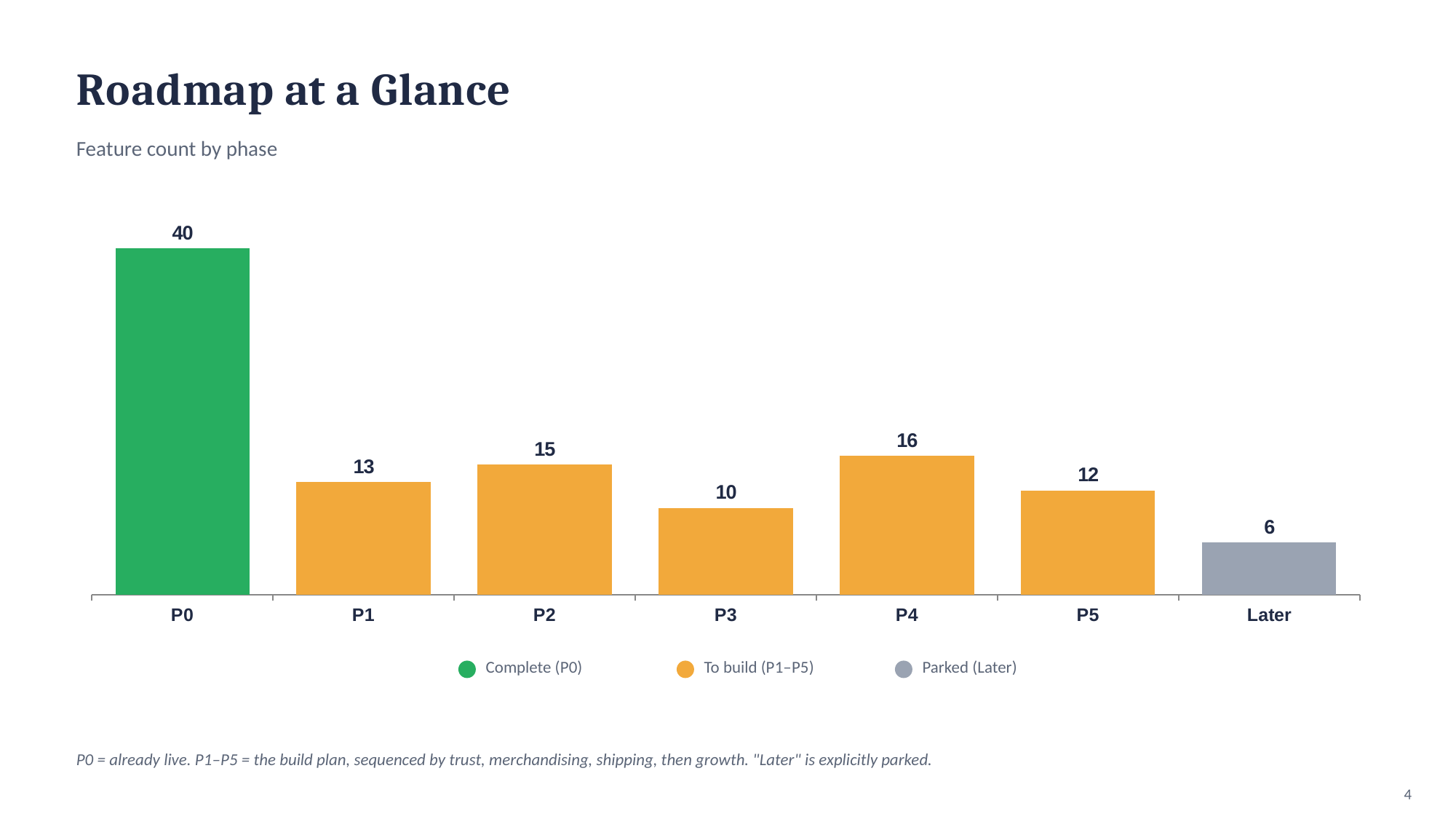

Roadmap at a Glance
Feature count by phase

### Chart

| Category | Features |
|---|---|
| P0 | 40.0 |
| P1 | 13.0 |
| P2 | 15.0 |
| P3 | 10.0 |
| P4 | 16.0 |
| P5 | 12.0 |
| Later | 6.0 |
Complete (P0)
To build (P1–P5)
Parked (Later)

P0 = already live. P1–P5 = the build plan, sequenced by trust, merchandising, shipping, then growth. "Later" is explicitly parked.
4